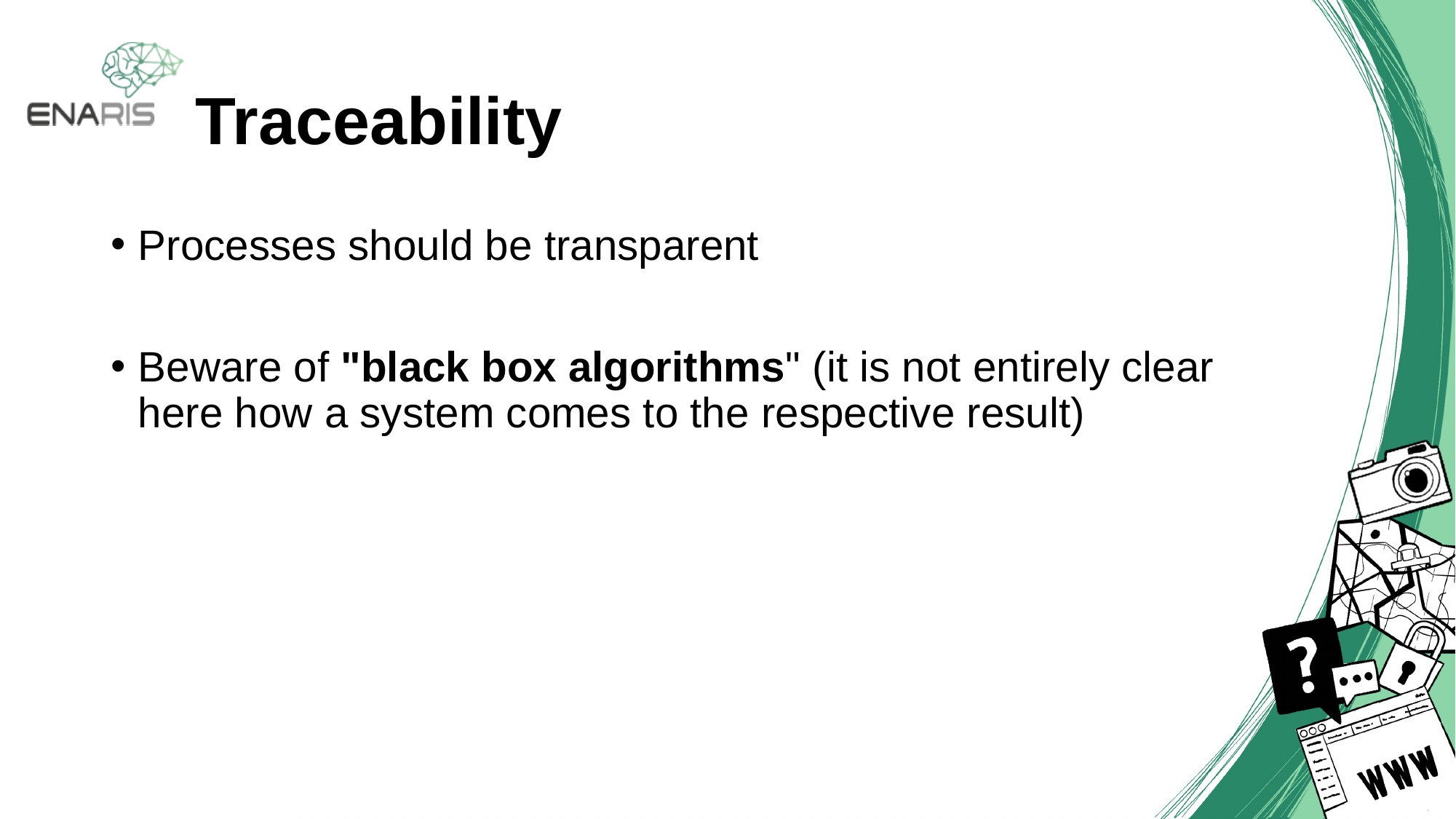

# Traceability
Processes should be transparent

Beware of "black box algorithms" (it is not entirely clear here how a system comes to the respective result)